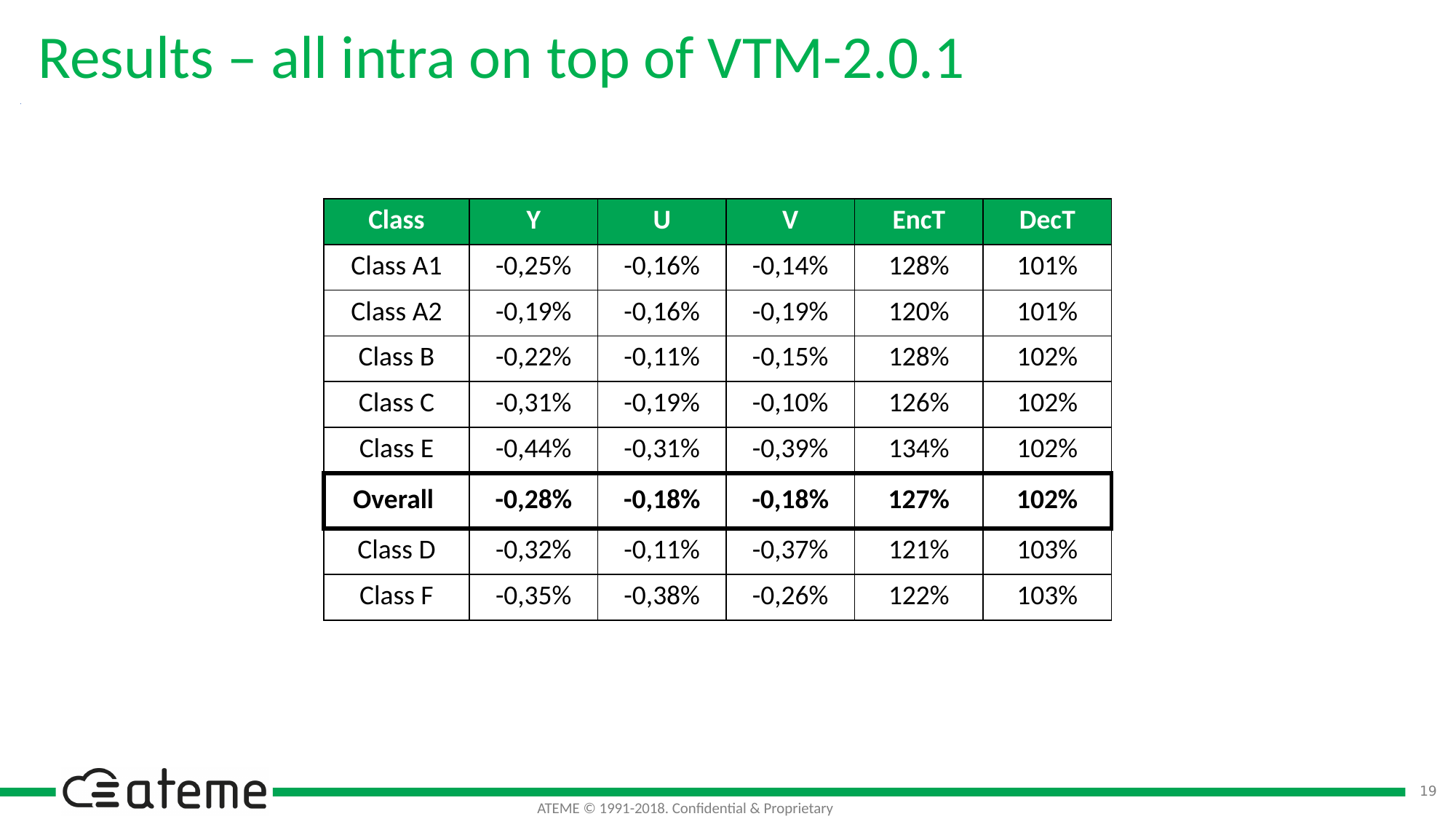

# Results – all intra on top of VTM-2.0.1
| Class | Y | U | V | EncT | DecT |
| --- | --- | --- | --- | --- | --- |
| Class A1 | -0,25% | -0,16% | -0,14% | 128% | 101% |
| Class A2 | -0,19% | -0,16% | -0,19% | 120% | 101% |
| Class B | -0,22% | -0,11% | -0,15% | 128% | 102% |
| Class C | -0,31% | -0,19% | -0,10% | 126% | 102% |
| Class E | -0,44% | -0,31% | -0,39% | 134% | 102% |
| Overall | -0,28% | -0,18% | -0,18% | 127% | 102% |
| Class D | -0,32% | -0,11% | -0,37% | 121% | 103% |
| Class F | -0,35% | -0,38% | -0,26% | 122% | 103% |